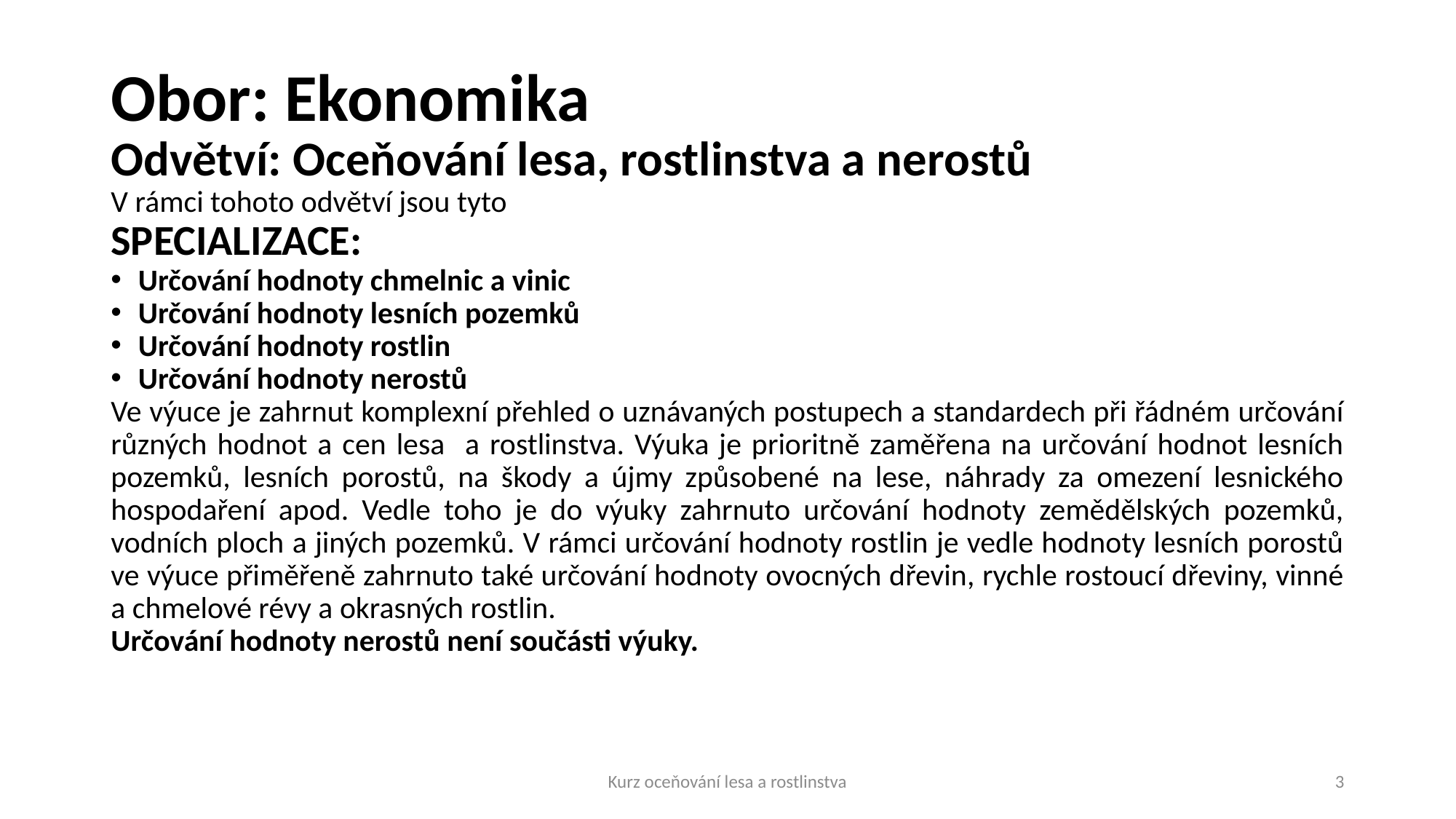

# Obor: Ekonomika
Odvětví: Oceňování lesa, rostlinstva a nerostů
V rámci tohoto odvětví jsou tyto
SPECIALIZACE:
Určování hodnoty chmelnic a vinic
Určování hodnoty lesních pozemků
Určování hodnoty rostlin
Určování hodnoty nerostů
Ve výuce je zahrnut komplexní přehled o uznávaných postupech a standardech při řádném určování různých hodnot a cen lesa  a rostlinstva. Výuka je prioritně zaměřena na určování hodnot lesních pozemků, lesních porostů, na škody a újmy způsobené na lese, náhrady za omezení lesnického hospodaření apod. Vedle toho je do výuky zahrnuto určování hodnoty zemědělských pozemků, vodních ploch a jiných pozemků. V rámci určování hodnoty rostlin je vedle hodnoty lesních porostů ve výuce přiměřeně zahrnuto také určování hodnoty ovocných dřevin, rychle rostoucí dřeviny, vinné a chmelové révy a okrasných rostlin.
Určování hodnoty nerostů není součásti výuky.
Kurz oceňování lesa a rostlinstva
3